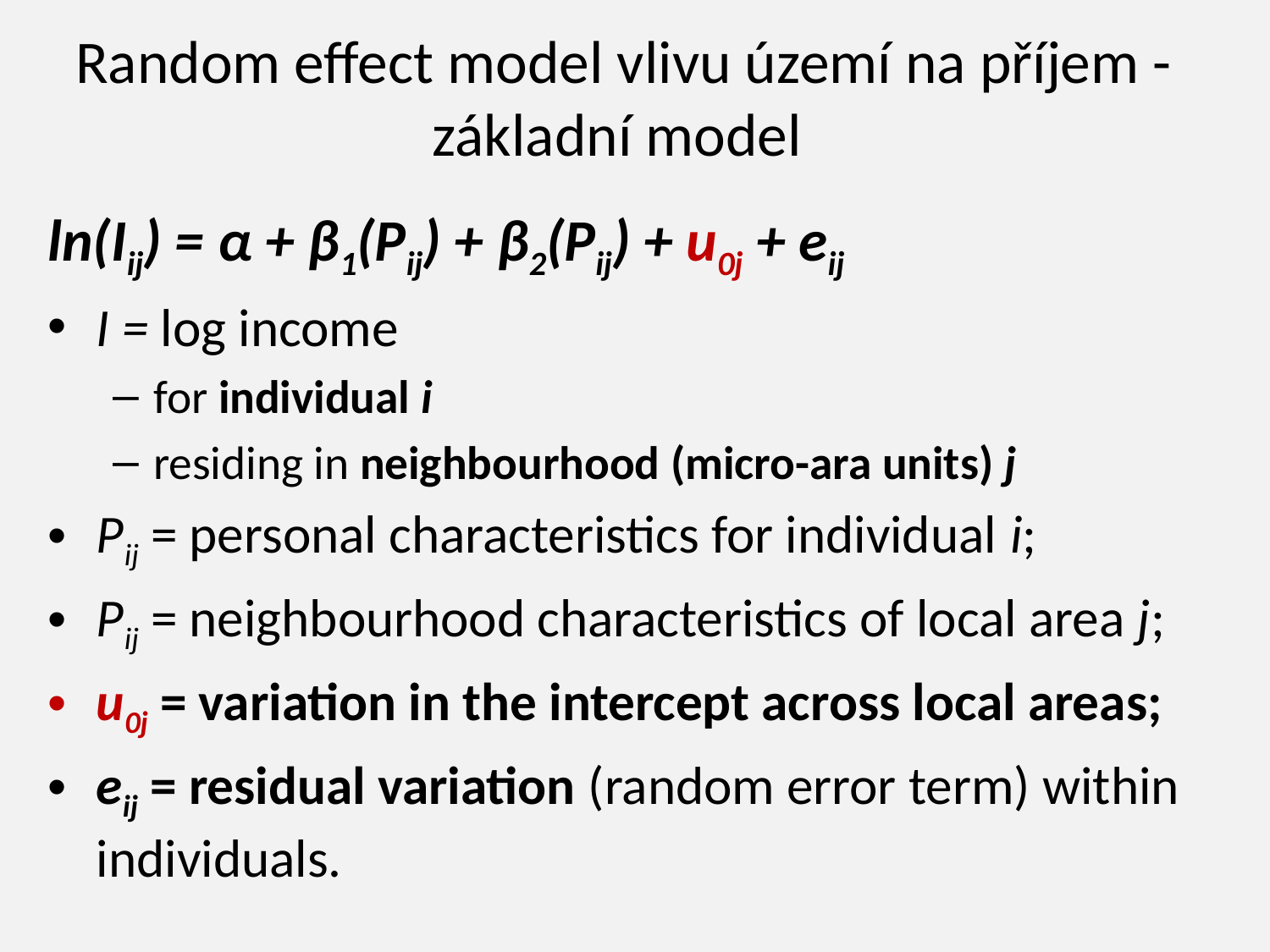

# Random effect model vlivu území na příjem - základní model
ln(Iij) = α + β1(Pij) + β2(Pij) + u0j + eij
I = log income
for individual i
residing in neighbourhood (micro-ara units) j
Pij = personal characteristics for individual i;
Pij = neighbourhood characteristics of local area j;
u0j = variation in the intercept across local areas;
eij = residual variation (random error term) within individuals.